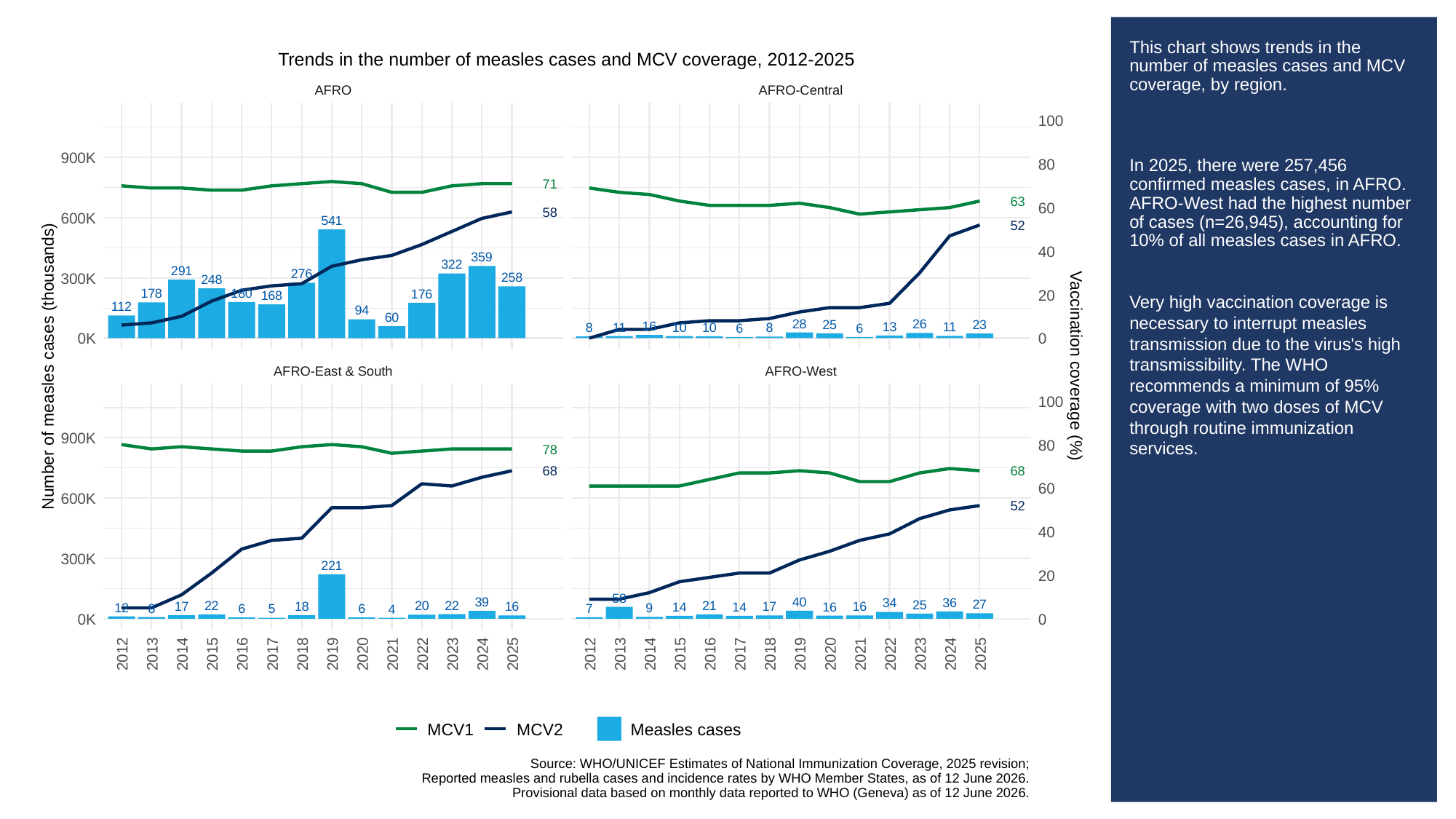

# This chart shows trends in the number of measles cases and MCV coverage, by region.

In 2025, there were 257,456 confirmed measles cases, in AFRO. AFRO-West had the highest number of cases (n=26,945), accounting for 10% of all measles cases in AFRO.

Very high vaccination coverage is necessary to interrupt measles transmission due to the virus's high transmissibility. The WHO recommends a minimum of 95% coverage with two doses of MCV through routine immunization services.

Trends in the number of measles cases and MCV coverage, 2012-2025
AFRO
AFRO-Central

100

900K

80
71

63

60
58

600K
541

52

40

359
322
291

276
300K
258

248

180
178

176
20
168
112

94

60

28
26

25
23
16
13
11
11
10
10
8
8
6
6

0K
0

Number of measles cases (thousands)
Vaccination coverage (%)
AFRO-East & South
AFRO-West

100

900K

80
78

68
68

60
600K

52

40

300K

221
20

58
40
39
36
34
27
25
22
22
21
20
18
17
17
16
16
16
14
14
12
9
8
7
6
6
5
4

0K
0

2012
2013
2014
2015
2016
2017
2018
2019
2020
2021
2022
2023
2024
2025
2012
2013
2014
2015
2016
2017
2018
2019
2020
2021
2022
2023
2024
2025

MCV1
MCV2
Measles cases

Source: WHO/UNICEF Estimates of National Immunization Coverage, 2025 revision;
Reported measles and rubella cases and incidence rates by WHO Member States, as of 12 June 2026.
Provisional data based on monthly data reported to WHO (Geneva) as of 12 June 2026.